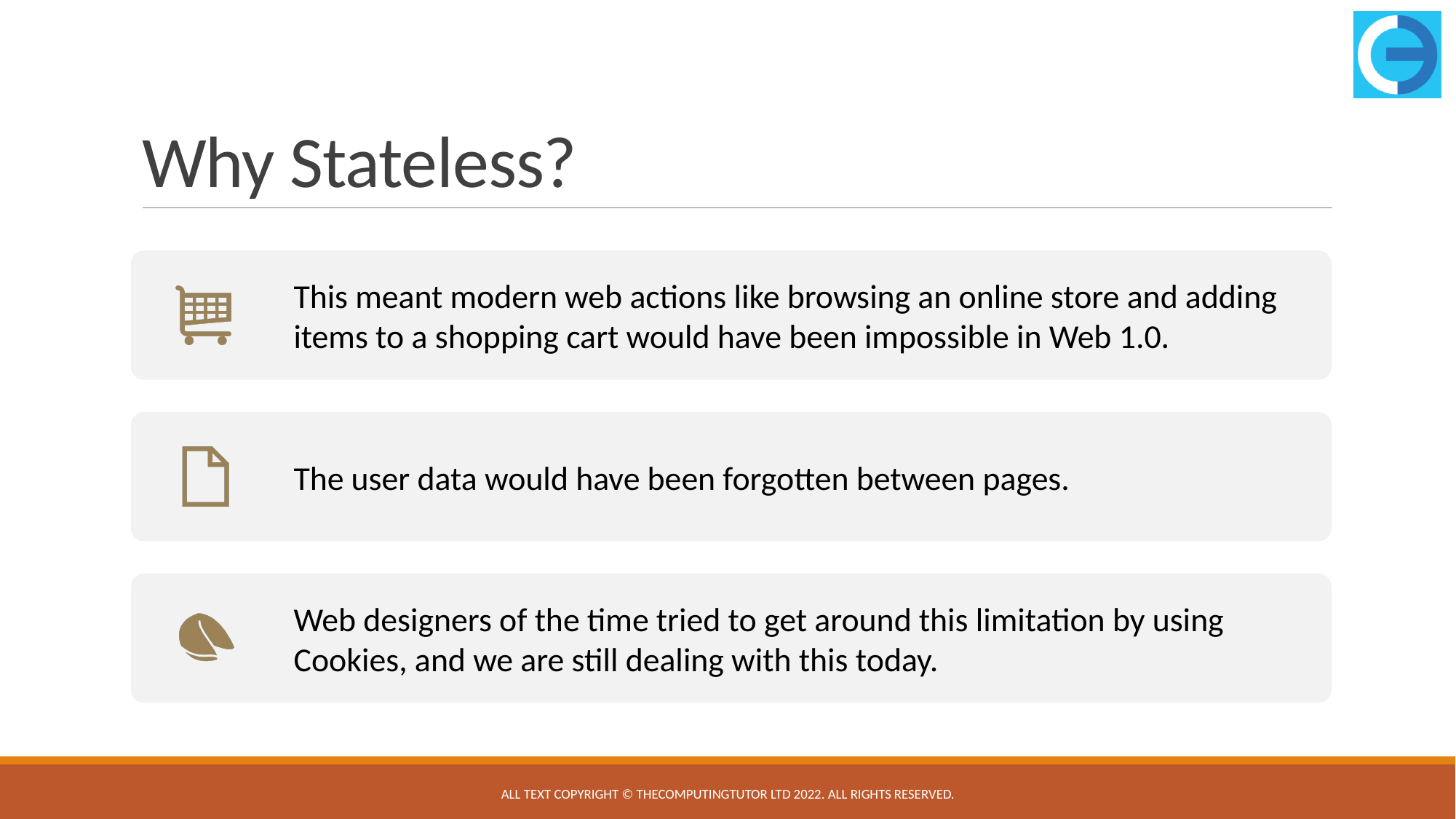

# Why Stateless?
This meant modern web actions like browsing an online store and adding items to a shopping cart would have been impossible in Web 1.0.
The user data would have been forgotten between pages.
Web designers of the time tried to get around this limitation by using Cookies, and we are still dealing with this today.
All text copyright © TheComputingTutor Ltd 2022. All rights Reserved.